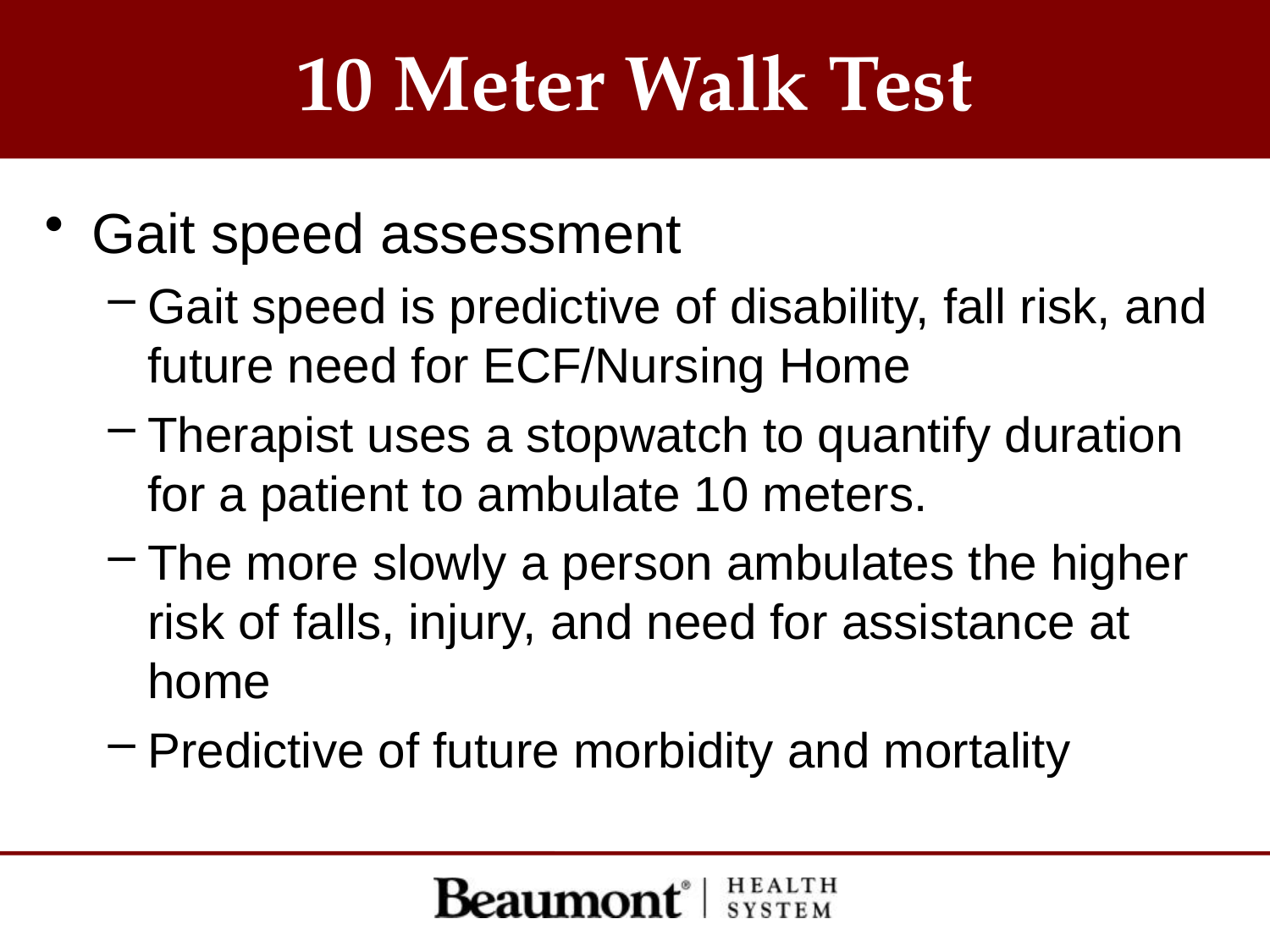

# 10 Meter Walk Test
Gait speed assessment
Gait speed is predictive of disability, fall risk, and future need for ECF/Nursing Home
Therapist uses a stopwatch to quantify duration for a patient to ambulate 10 meters.
The more slowly a person ambulates the higher risk of falls, injury, and need for assistance at home
Predictive of future morbidity and mortality